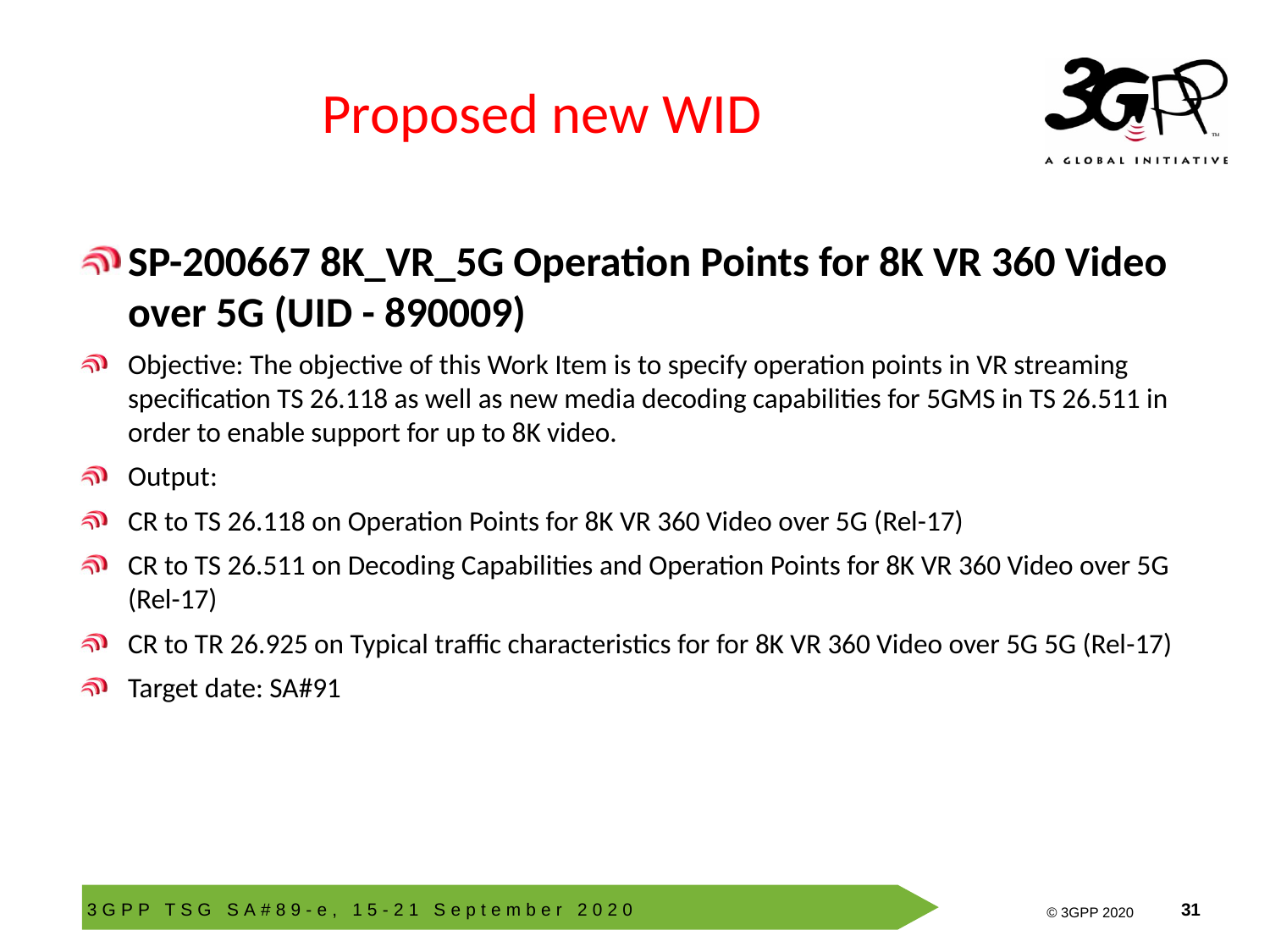

# Proposed new WID

SP-200667 8K_VR_5G Operation Points for 8K VR 360 Video over 5G (UID - 890009)
Objective: The objective of this Work Item is to specify operation points in VR streaming specification TS 26.118 as well as new media decoding capabilities for 5GMS in TS 26.511 in order to enable support for up to 8K video.
Output:
CR to TS 26.118 on Operation Points for 8K VR 360 Video over 5G (Rel-17)
CR to TS 26.511 on Decoding Capabilities and Operation Points for 8K VR 360 Video over 5G (Rel-17)
CR to TR 26.925 on Typical traffic characteristics for for 8K VR 360 Video over 5G 5G (Rel-17)
Target date: SA#91